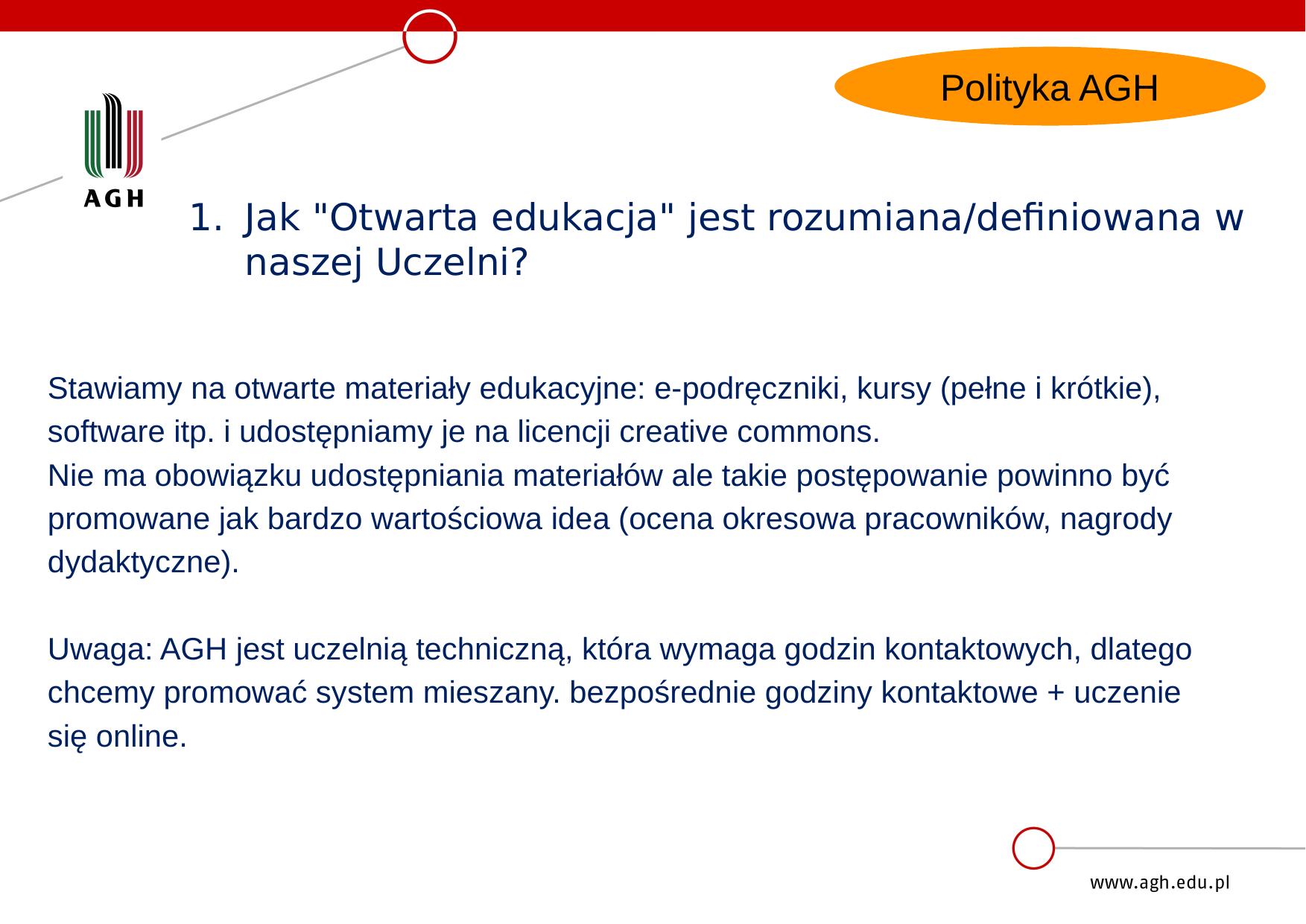

Polityka AGH
Jak "Otwarta edukacja" jest rozumiana/definiowana w naszej Uczelni?
Stawiamy na otwarte materiały edukacyjne: e-podręczniki, kursy (pełne i krótkie), software itp. i udostępniamy je na licencji creative commons.
Nie ma obowiązku udostępniania materiałów ale takie postępowanie powinno być promowane jak bardzo wartościowa idea (ocena okresowa pracowników, nagrody dydaktyczne).

Uwaga: AGH jest uczelnią techniczną, która wymaga godzin kontaktowych, dlatego chcemy promować system mieszany. bezpośrednie godziny kontaktowe + uczenie się online.